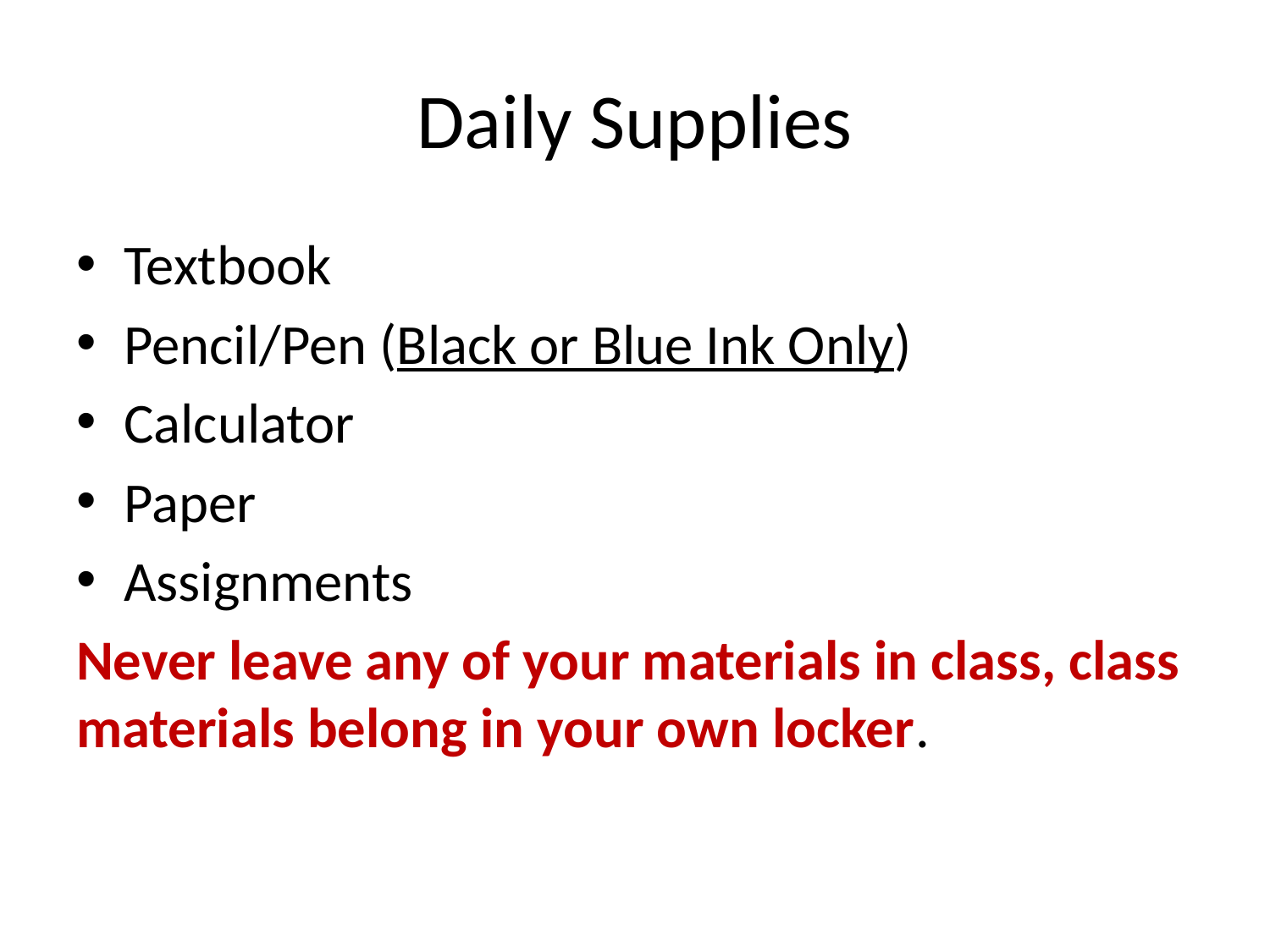

# Daily Supplies
Textbook
Pencil/Pen (Black or Blue Ink Only)
Calculator
Paper
Assignments
Never leave any of your materials in class, class materials belong in your own locker.